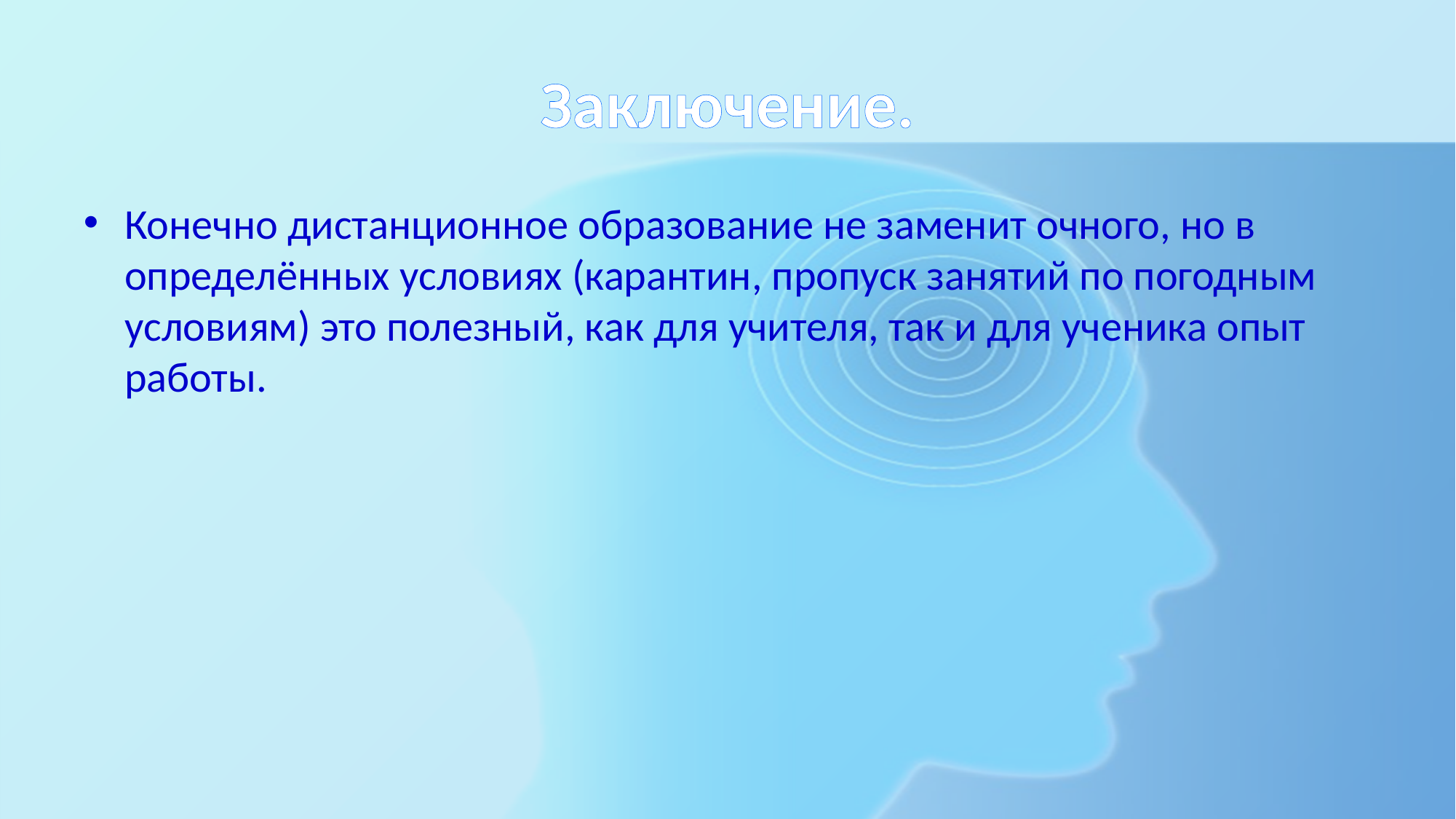

# Заключение.
Конечно дистанционное образование не заменит очного, но в определённых условиях (карантин, пропуск занятий по погодным условиям) это полезный, как для учителя, так и для ученика опыт работы.